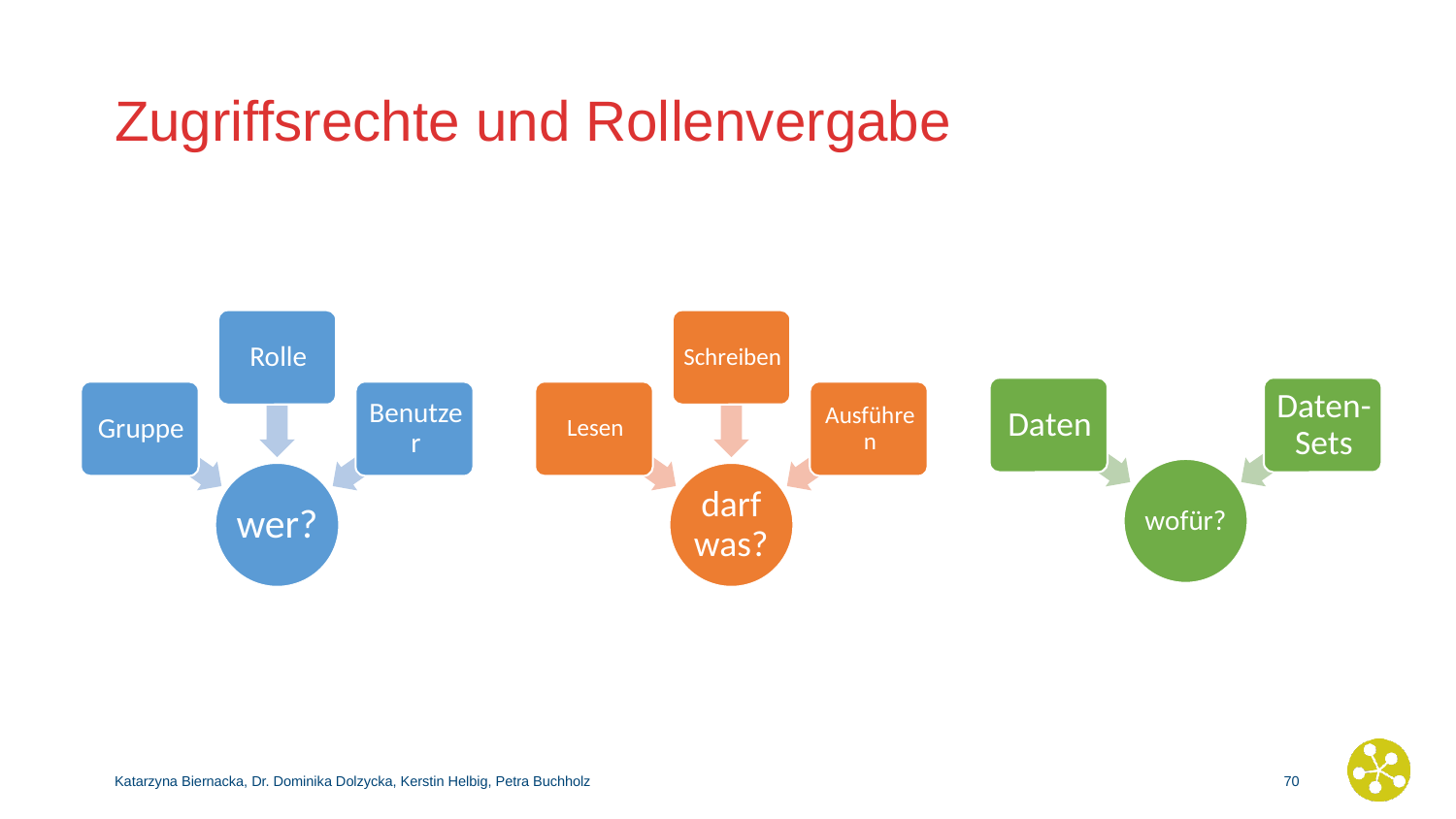

# Zugriffsrechte und Rollenvergabe
darf was?
Lesen
Schreiben
Ausführen
wer?
Gruppe
Rolle
Benutzer
wofür?
Daten
Daten-Sets
Katarzyna Biernacka, Dr. Dominika Dolzycka, Kerstin Helbig, Petra Buchholz
70